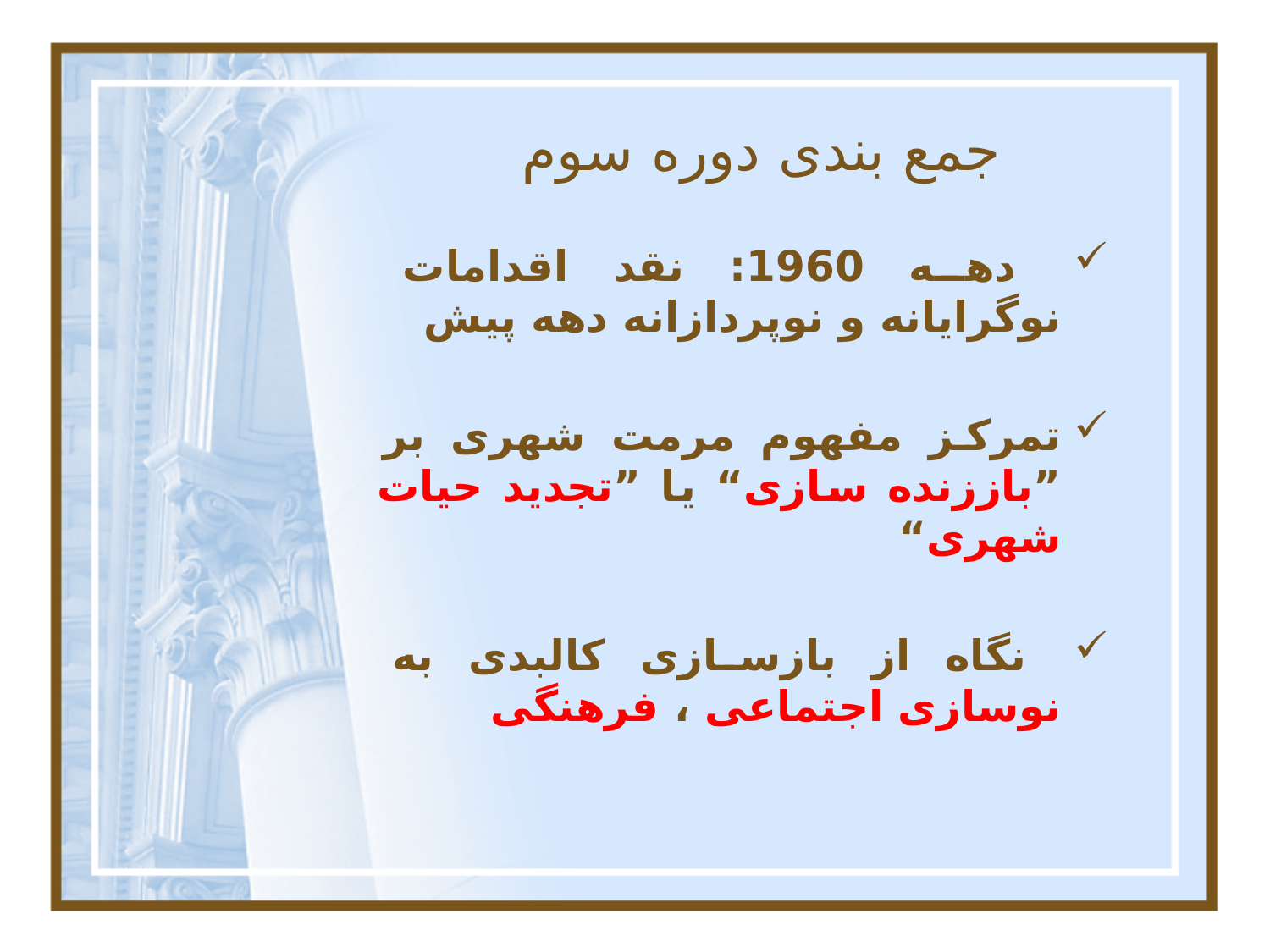

# جمع بندی دوره سوم
 دهه 1960: نقد اقدامات نوگرایانه و نوپردازانه دهه پیش

تمرکز مفهوم مرمت شهری بر ”باززنده سازی“ یا ”تجدید حیات شهری“

 نگاه از بازسازی کالبدی به نوسازی اجتماعی ، فرهنگی